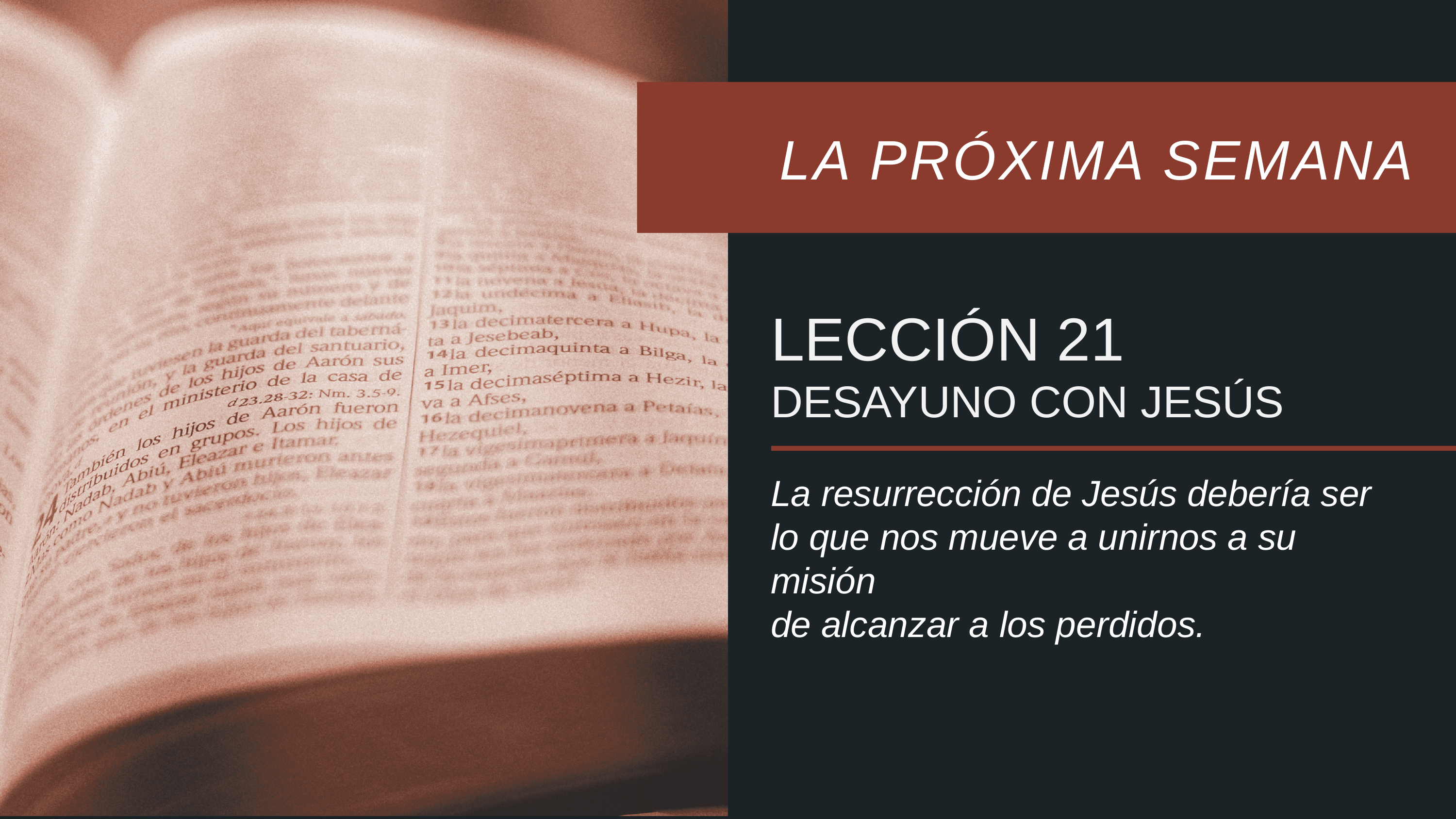

LECCIÓN 21
DESAYUNO CON JESÚS
La resurrección de Jesús debería ser
lo que nos mueve a unirnos a su misión
de alcanzar a los perdidos.